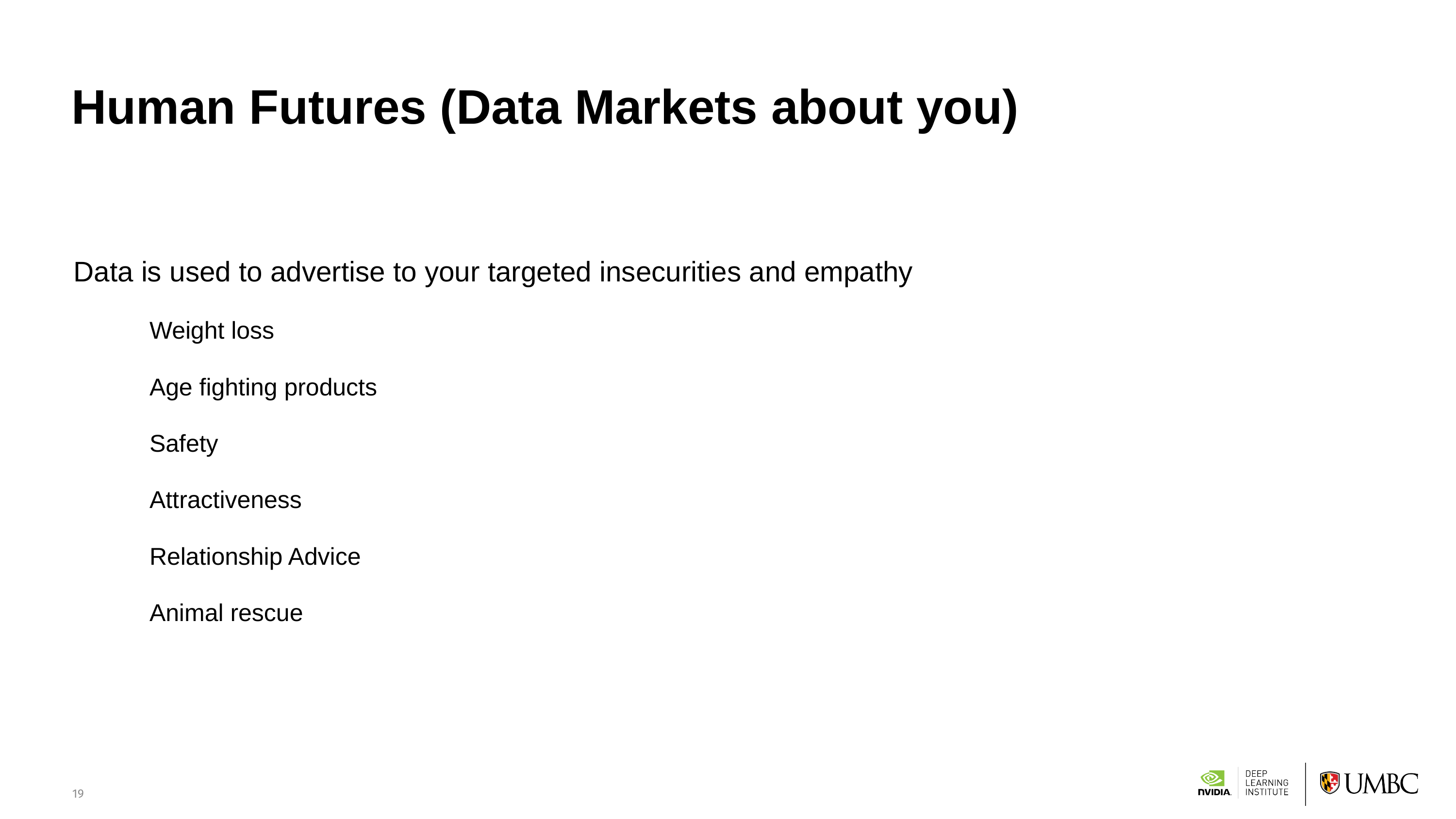

# Human Futures (Data Markets about you)
Data is used to advertise to your targeted insecurities and empathy
Weight loss
Age fighting products
Safety
Attractiveness
Relationship Advice
Animal rescue